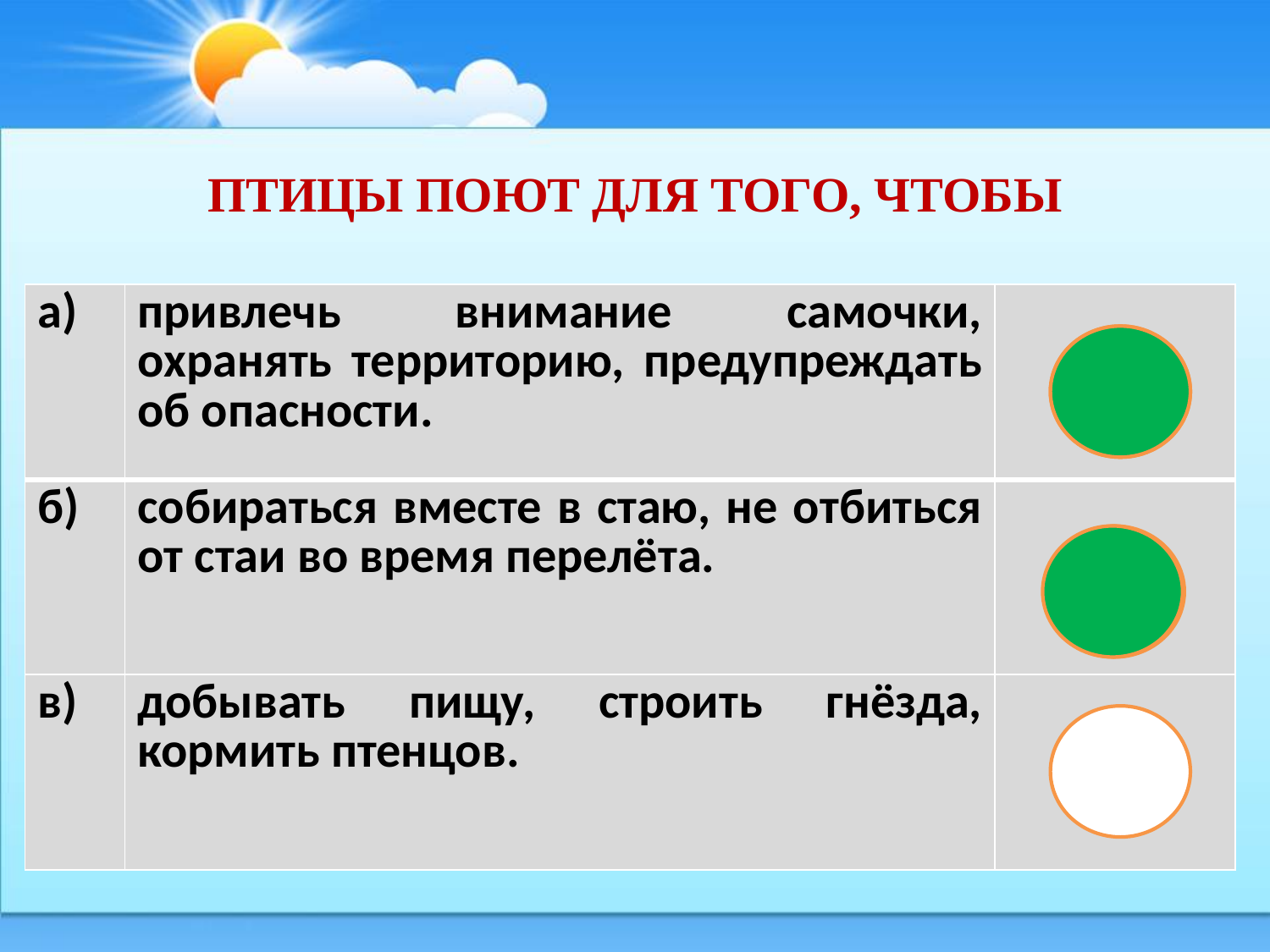

птицы поют для того, чтобы
| а) | привлечь внимание самочки, охранять территорию, предупреждать об опасности. |  |
| --- | --- | --- |
| б) | собираться вместе в стаю, не отбиться от стаи во время перелёта. |  |
| в) | добывать пищу, строить гнёзда, кормить птенцов. |  |